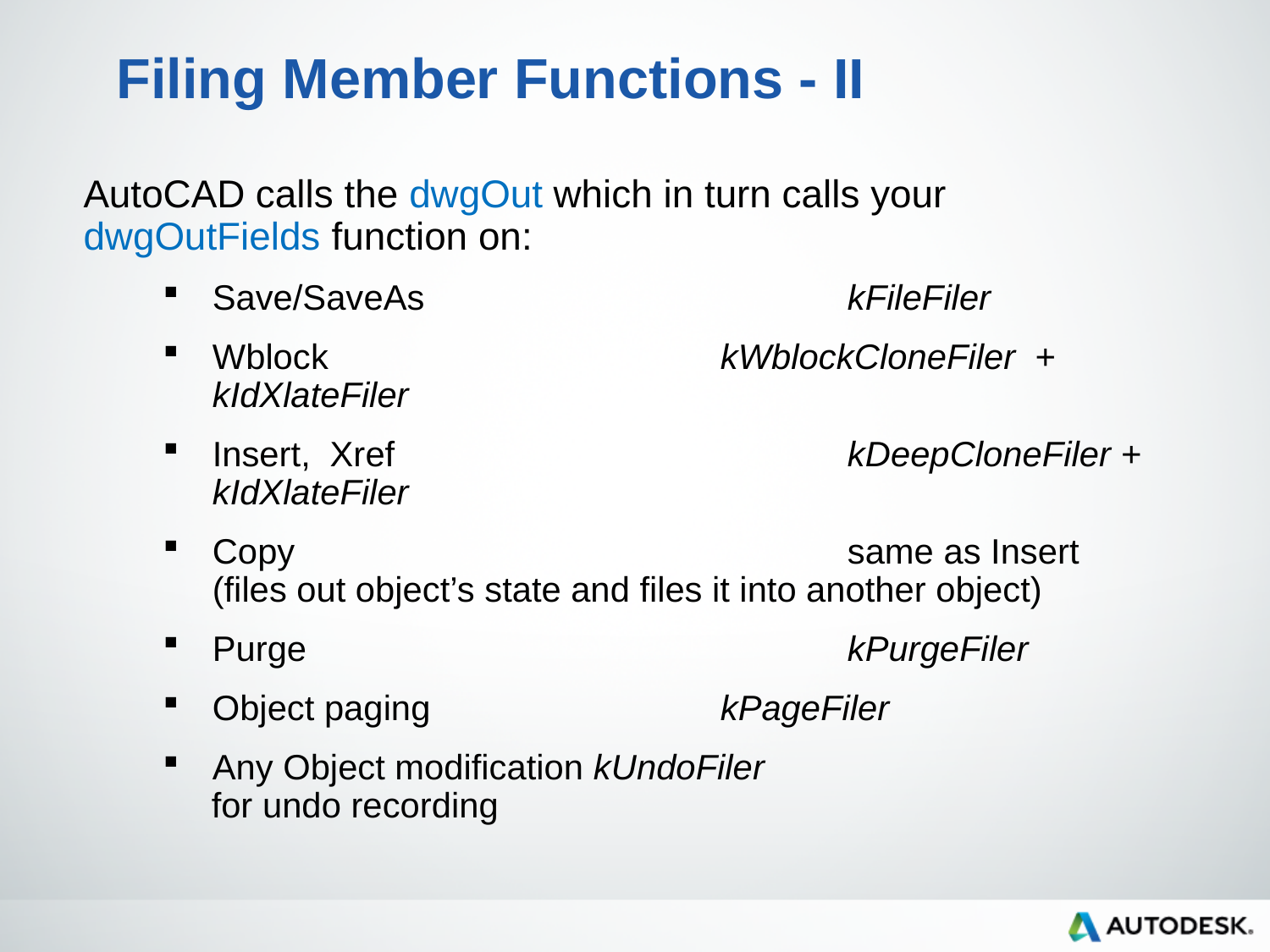

# Filing Member Functions - II
AutoCAD calls the dwgOut which in turn calls your dwgOutFields function on:
Save/SaveAs				kFileFiler
Wblock				kWblockCloneFiler  + kIdXlateFiler
Insert,  Xref 				kDeepCloneFiler + kIdXlateFiler
Copy					same as Insert
  	(files out object’s state and files it into another object)
Purge					kPurgeFiler
Object paging			kPageFiler
Any Object modification	kUndoFiler
     for undo recording